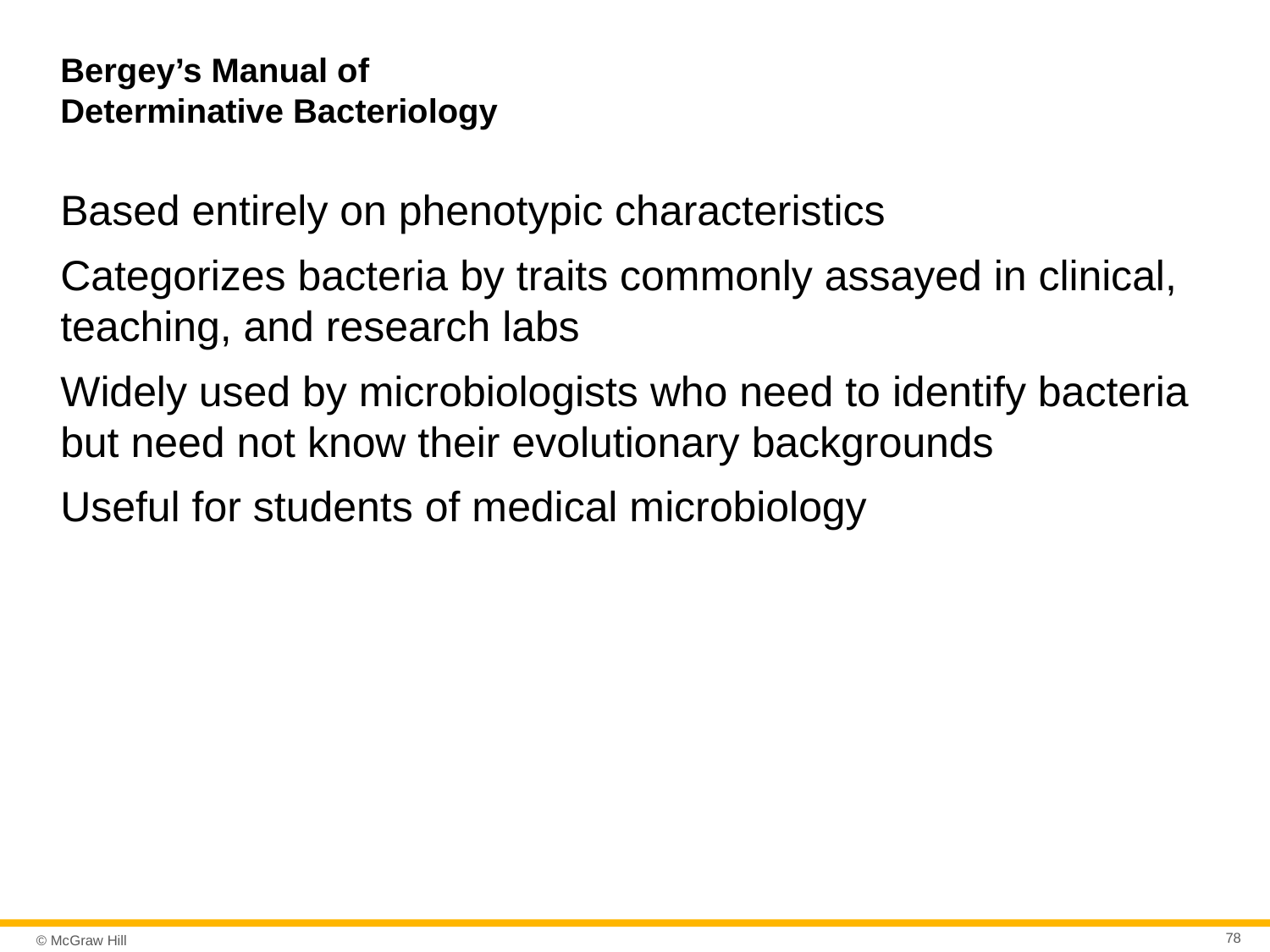

# Bergey’s Manual of Determinative Bacteriology
Based entirely on phenotypic characteristics
Categorizes bacteria by traits commonly assayed in clinical, teaching, and research labs
Widely used by microbiologists who need to identify bacteria but need not know their evolutionary backgrounds
Useful for students of medical microbiology